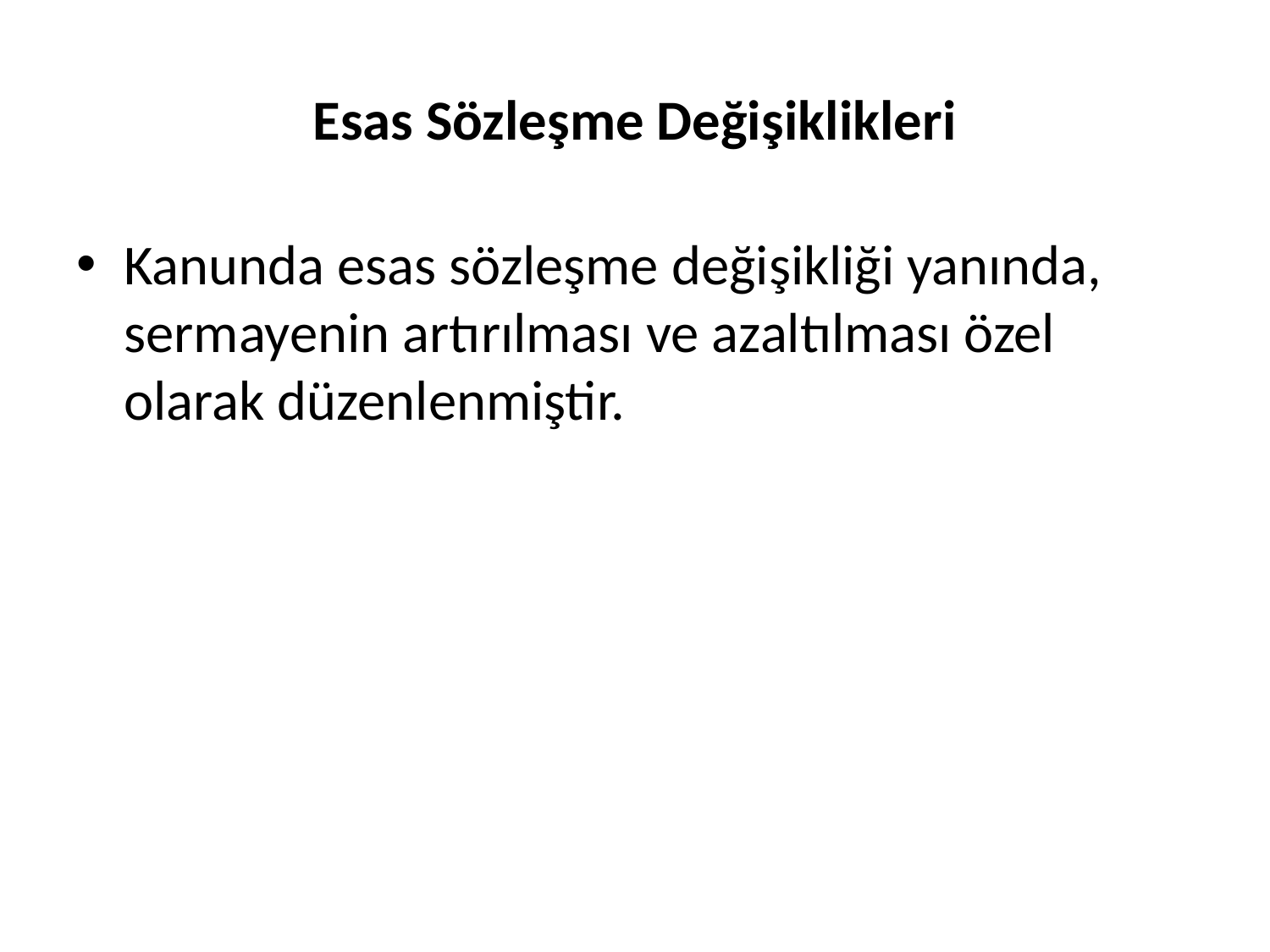

# Esas Sözleşme Değişiklikleri
Kanunda esas sözleşme değişikliği yanında, sermayenin artırılması ve azaltılması özel olarak düzenlenmiştir.